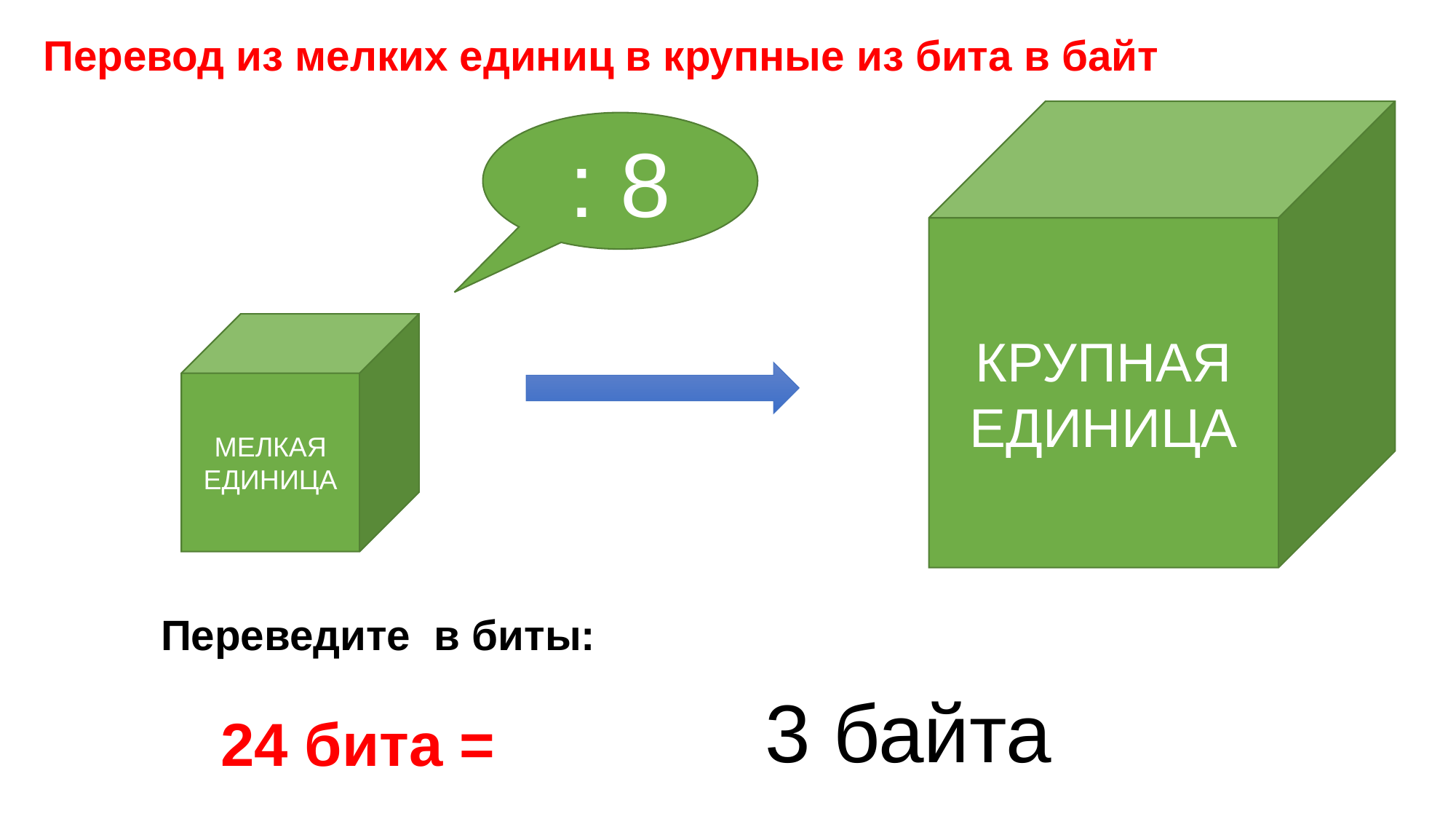

Перевод из мелких единиц в крупные из бита в байт
КРУПНАЯ
ЕДИНИЦА
: 8
МЕЛКАЯ
ЕДИНИЦА

Переведите  в биты:
3 байта
24 бита =